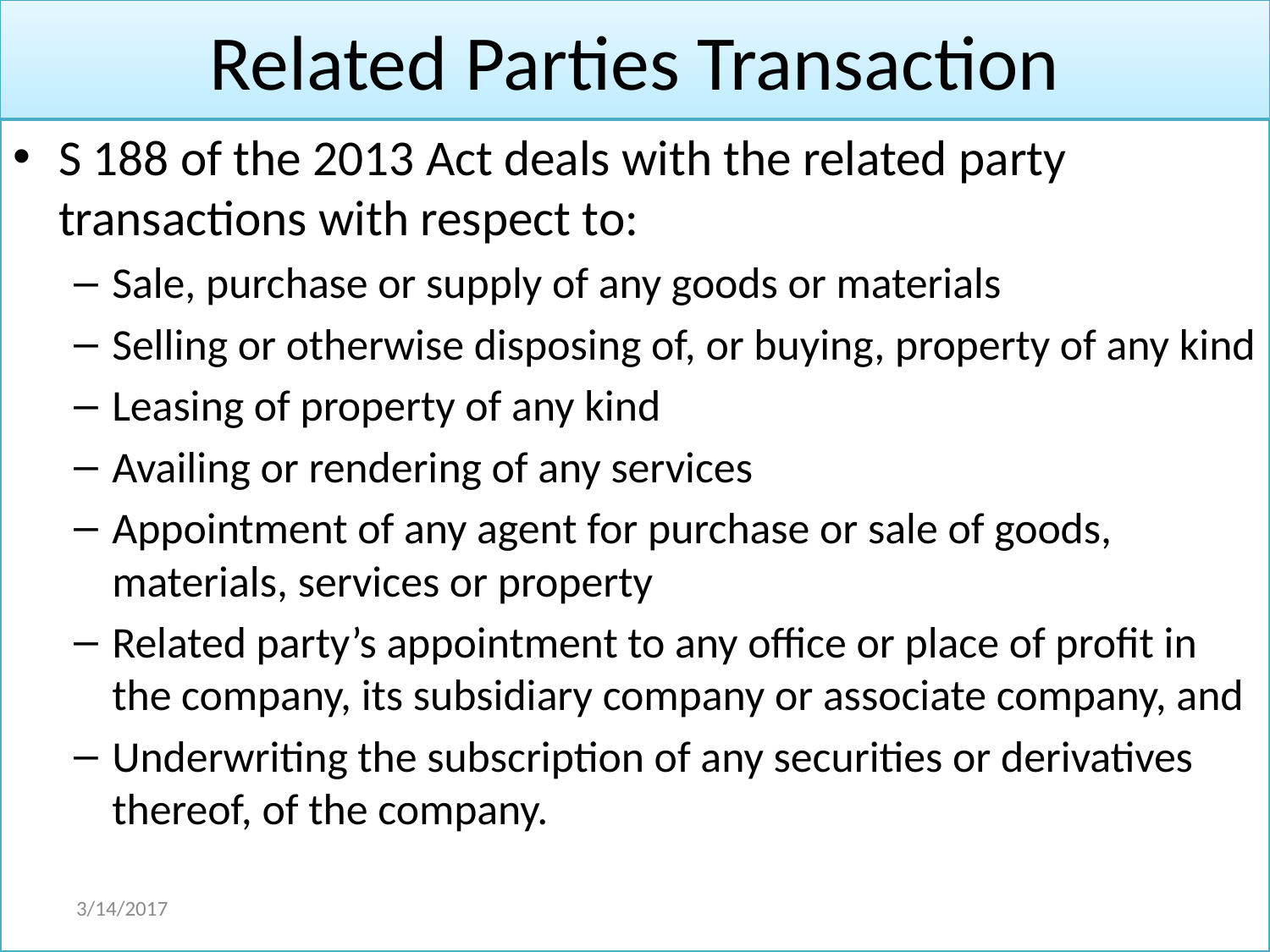

# Related Parties Transaction
S 188 of the 2013 Act deals with the related party transactions with respect to:
Sale, purchase or supply of any goods or materials
Selling or otherwise disposing of, or buying, property of any kind
Leasing of property of any kind
Availing or rendering of any services
Appointment of any agent for purchase or sale of goods, materials, services or property
Related party’s appointment to any office or place of profit in the company, its subsidiary company or associate company, and
Underwriting the subscription of any securities or derivatives thereof, of the company.

3/14/2017
rajkumarradukia@caaa.in
20